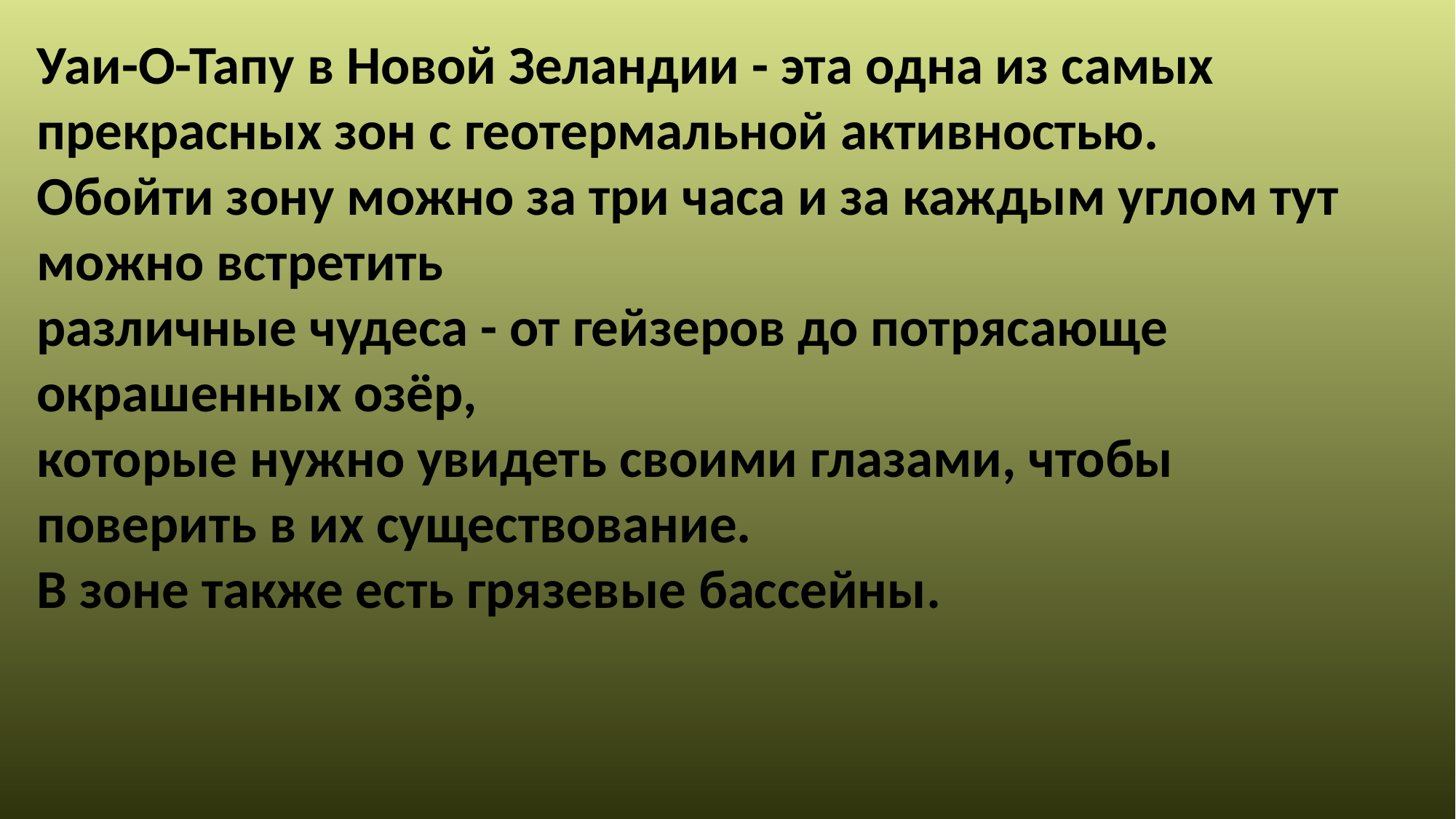

Уаи-О-Тапу в Новой Зеландии - эта одна из самых прекрасных зон с геотермальной активностью.
Обойти зону можно за три часа и за каждым углом тут можно встретить
различные чудеса - от гейзеров до потрясающе окрашенных озёр,
которые нужно увидеть своими глазами, чтобы поверить в их существование.
В зоне также есть грязевые бассейны.